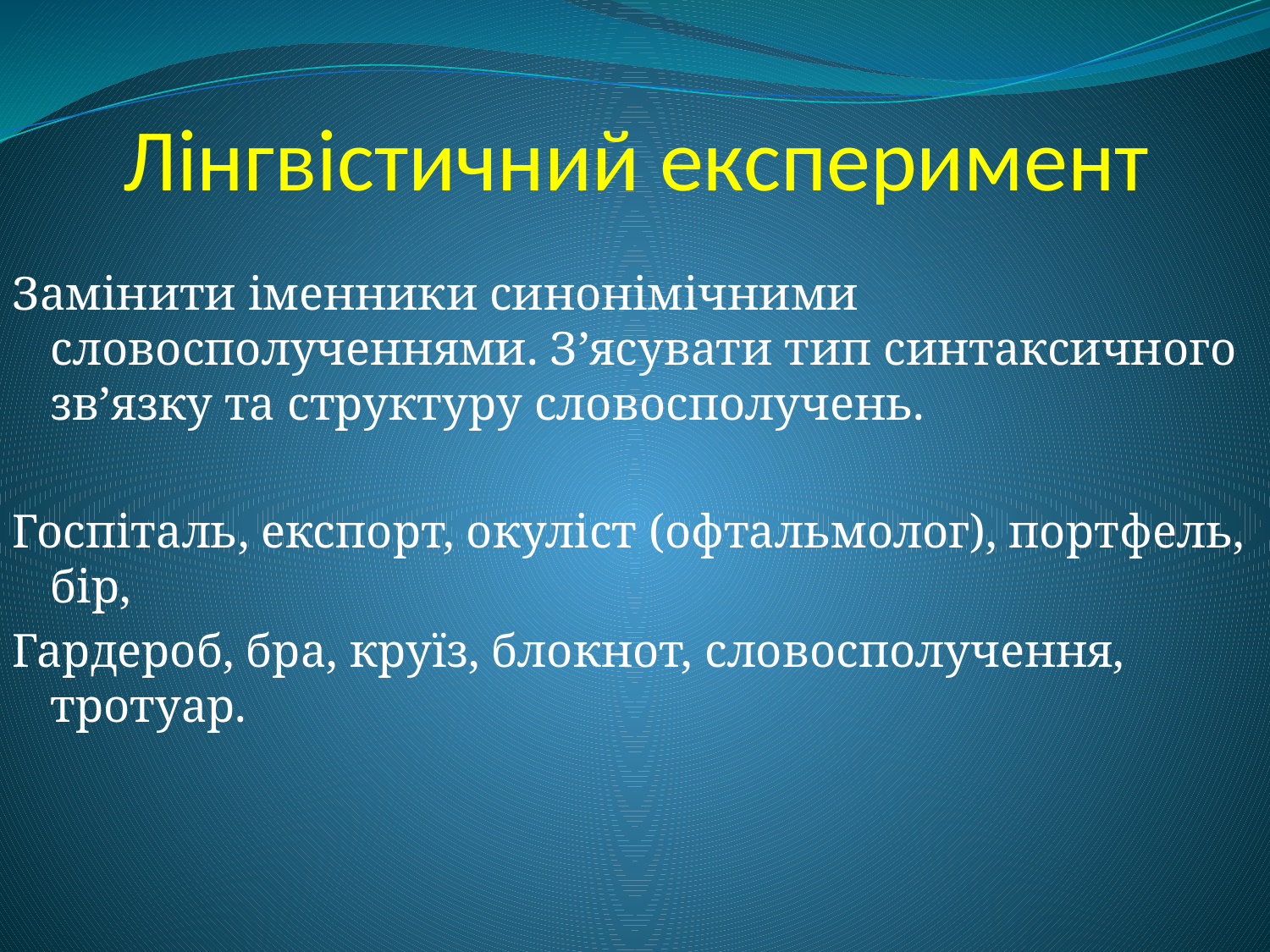

# Лінгвістичний експеримент
Замінити іменники синонімічними словосполученнями. З’ясувати тип синтаксичного зв’язку та структуру словосполучень.

Госпіталь, експорт, окуліст (офтальмолог), портфель, бір,
Гардероб, бра, круїз, блокнот, словосполучення, тротуар.